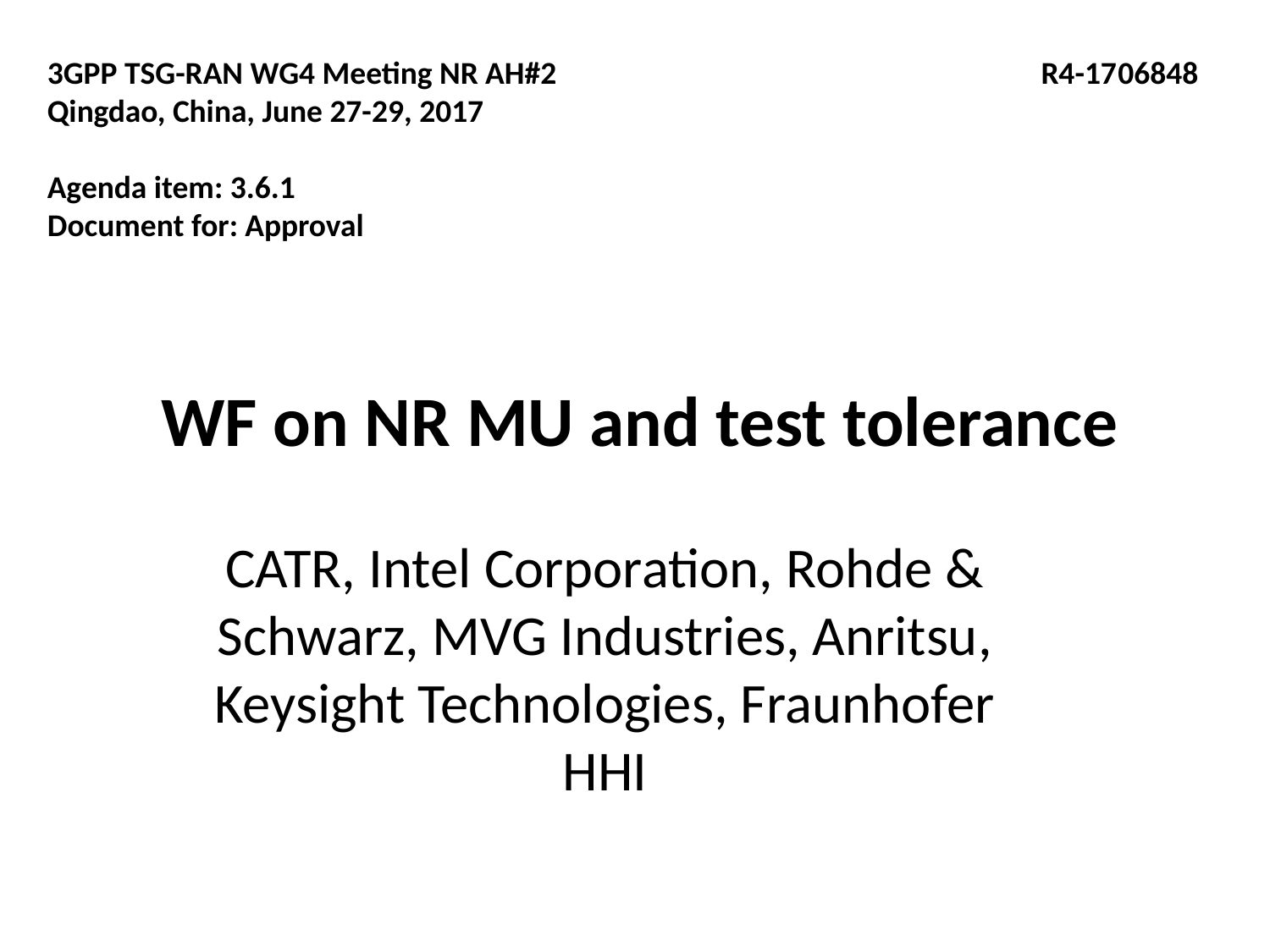

3GPP TSG-RAN WG4 Meeting NR AH#2	                                                  R4-1706848
Qingdao, China, June 27-29, 2017

Agenda item: 3.6.1
Document for: Approval

# WF on NR MU and test tolerance
CATR, Intel Corporation, Rohde & Schwarz, MVG Industries, Anritsu, Keysight Technologies, Fraunhofer HHI